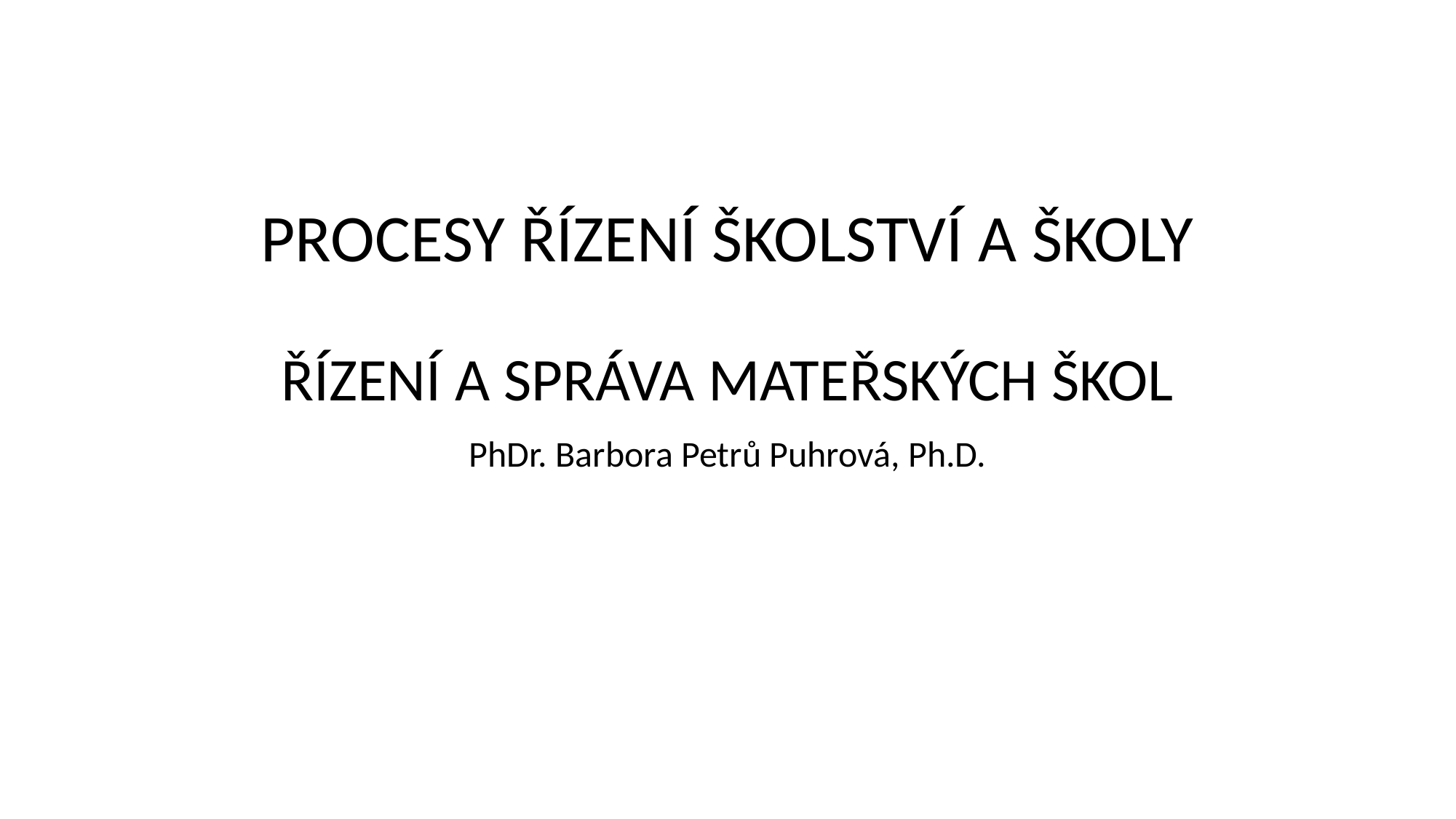

# PROCESY ŘÍZENÍ ŠKOLSTVÍ A ŠKOLY ŘÍZENÍ A SPRÁVA MATEŘSKÝCH ŠKOL
PhDr. Barbora Petrů Puhrová, Ph.D.